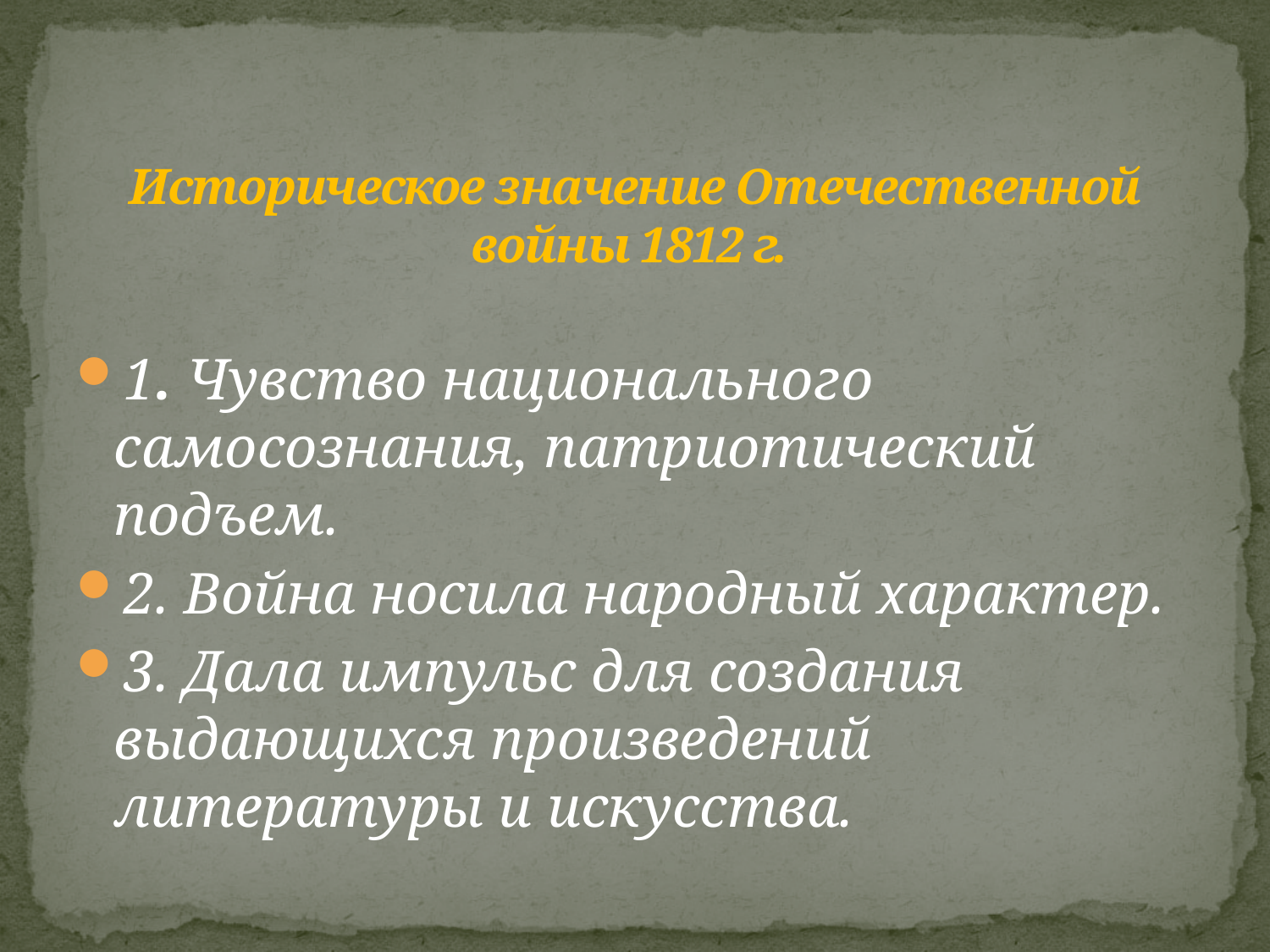

# Историческое значение Отечественной войны 1812 г.
1. Чувство национального самосознания, патриотический подъем.
2. Война носила народный характер.
3. Дала импульс для создания выдающихся произведений литературы и искусства.